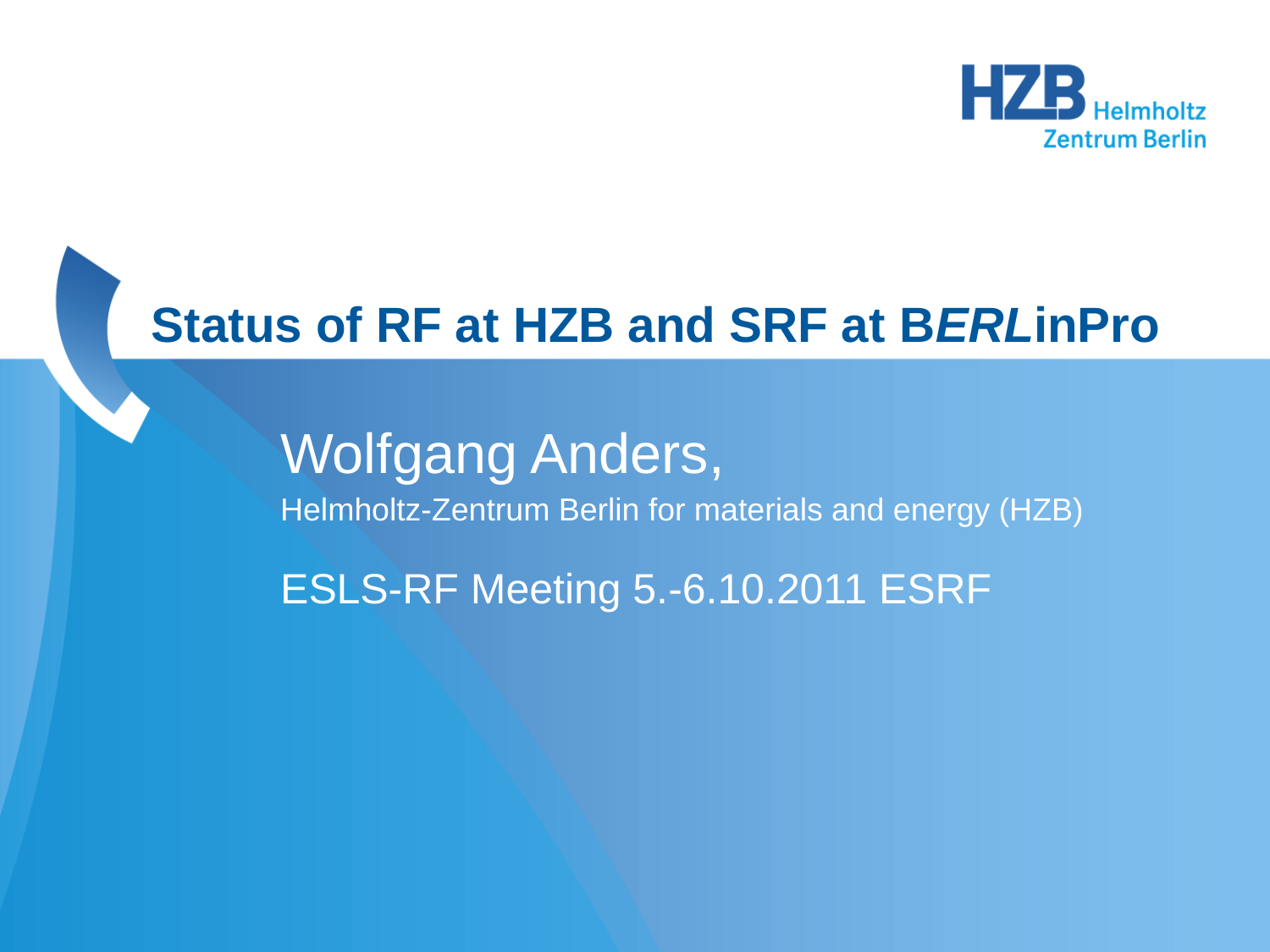

Status of RF at HZB and SRF at BERLinPro
Wolfgang Anders,
Helmholtz-Zentrum Berlin for materials and energy (HZB)

ESLS-RF Meeting 5.-6.10.2011 ESRF